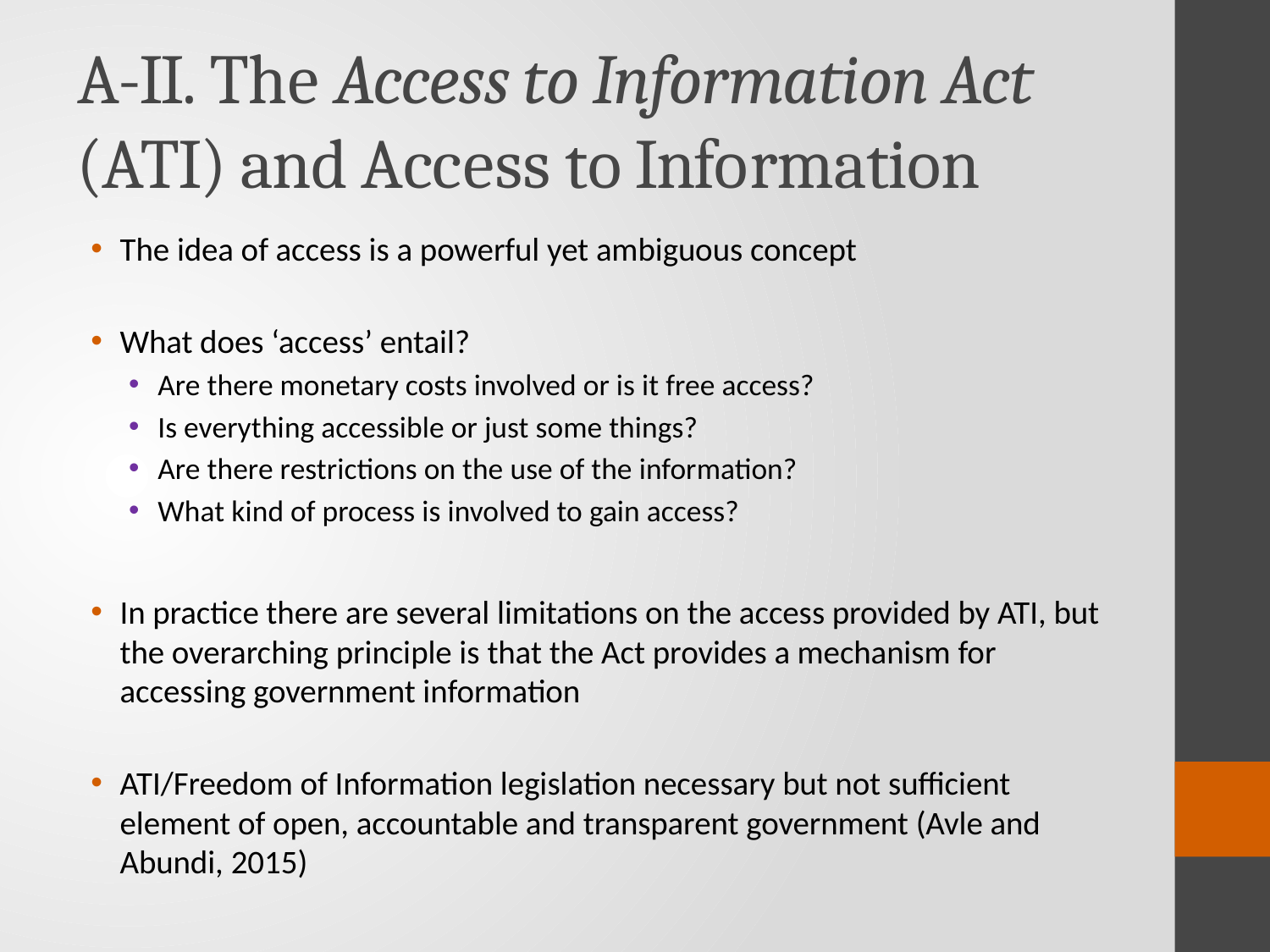

# A-II. The Access to Information Act (ATI) and Access to Information
The idea of access is a powerful yet ambiguous concept

What does ‘access’ entail?
Are there monetary costs involved or is it free access?
Is everything accessible or just some things?
Are there restrictions on the use of the information?
What kind of process is involved to gain access?

In practice there are several limitations on the access provided by ATI, but the overarching principle is that the Act provides a mechanism for accessing government information

ATI/Freedom of Information legislation necessary but not sufficient element of open, accountable and transparent government (Avle and Abundi, 2015)